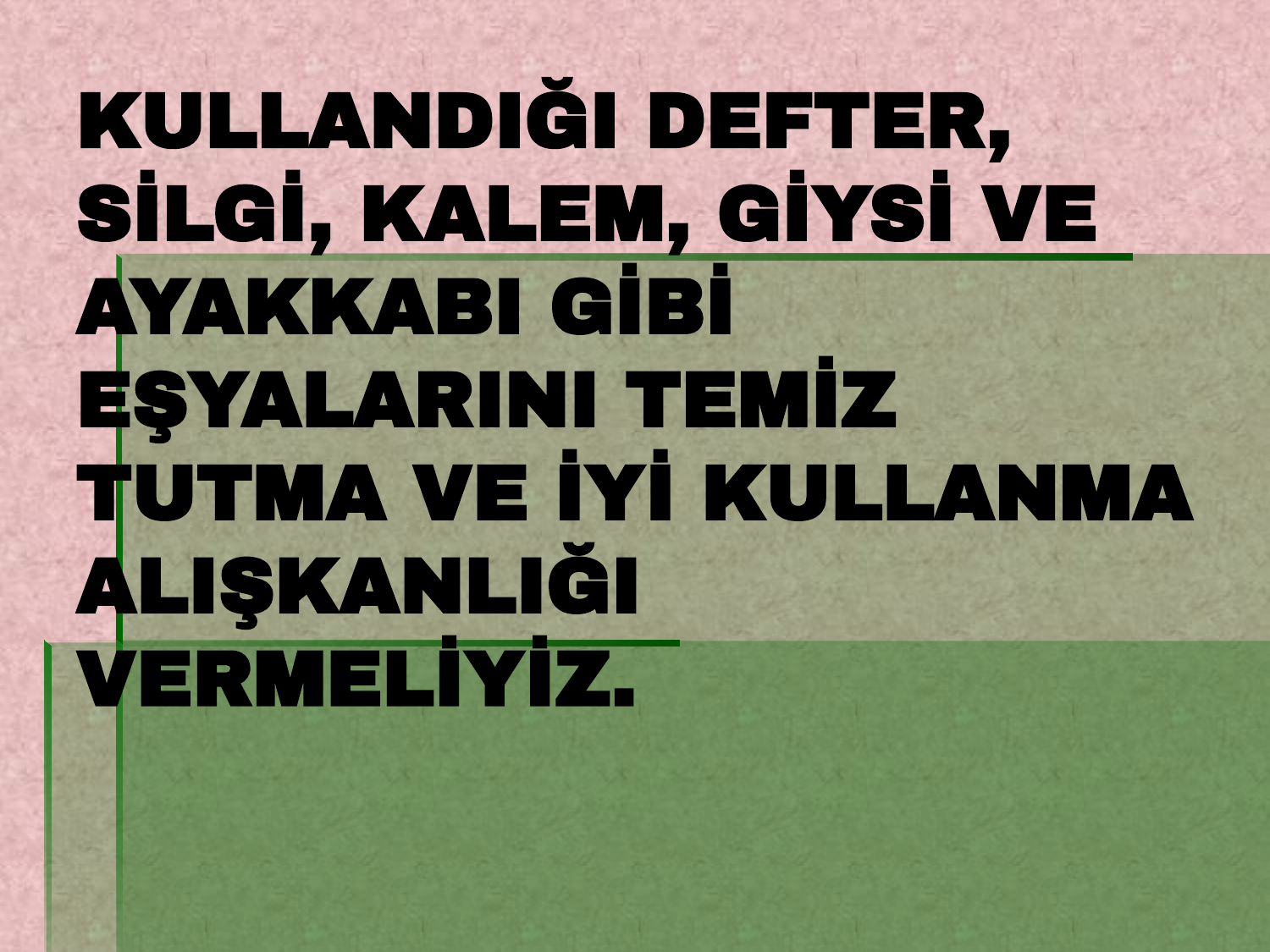

# KULLANDIĞI DEFTER, SİLGİ, KALEM, GİYSİ VE AYAKKABI GİBİ EŞYALARINI TEMİZ TUTMA VE İYİ KULLANMA ALIŞKANLIĞI VERMELİYİZ.